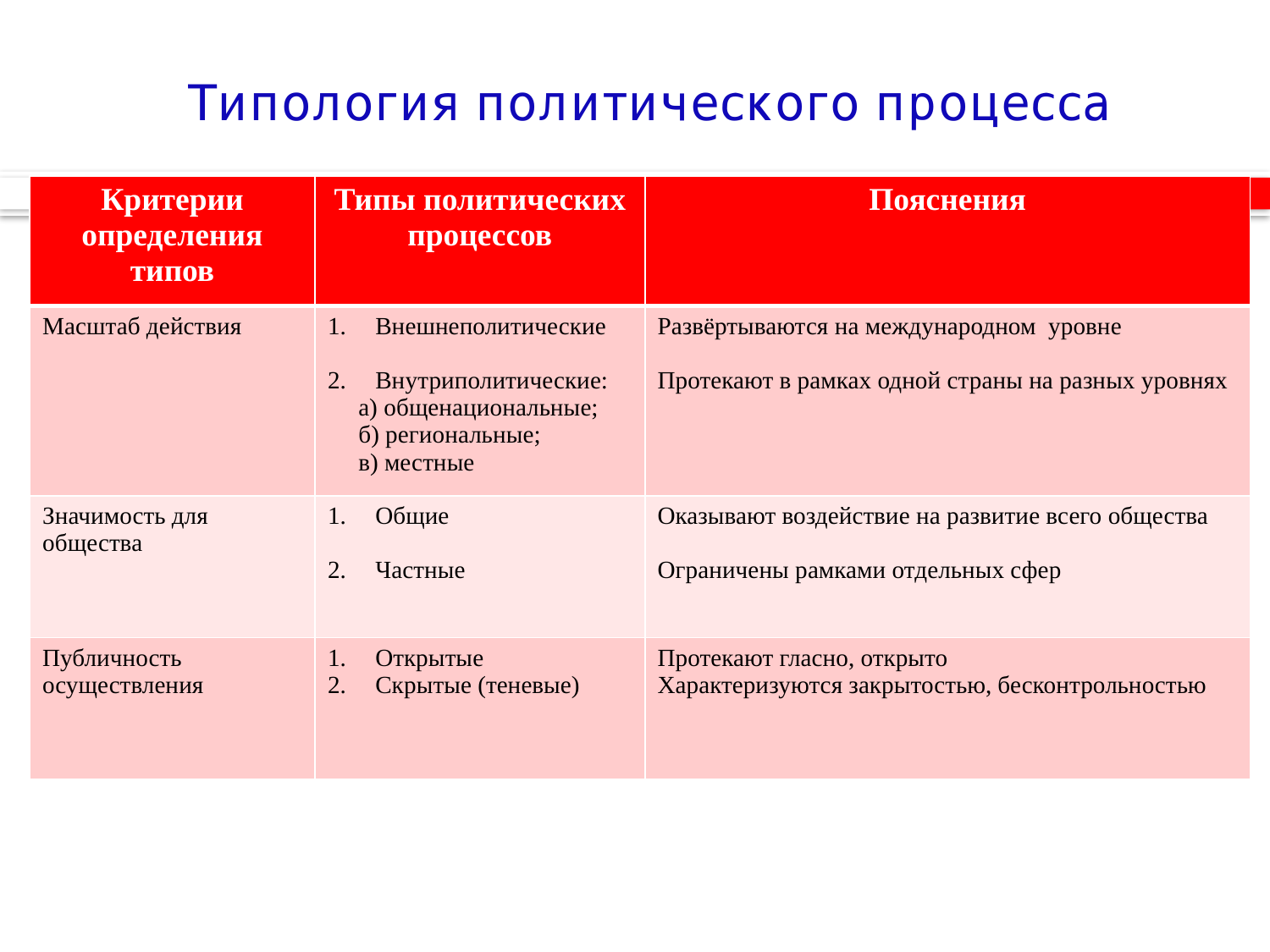

# Типология политического процесса
| Критерии определения типов | Типы политических процессов | Пояснения |
| --- | --- | --- |
| Масштаб действия | Внешнеполитические Внутриполитические: а) общенациональные; б) региональные; в) местные | Развёртываются на международном уровне Протекают в рамках одной страны на разных уровнях |
| Значимость для общества | Общие Частные | Оказывают воздействие на развитие всего общества Ограничены рамками отдельных сфер |
| Публичность осуществления | Открытые Скрытые (теневые) | Протекают гласно, открыто Характеризуются закрытостью, бесконтрольностью |